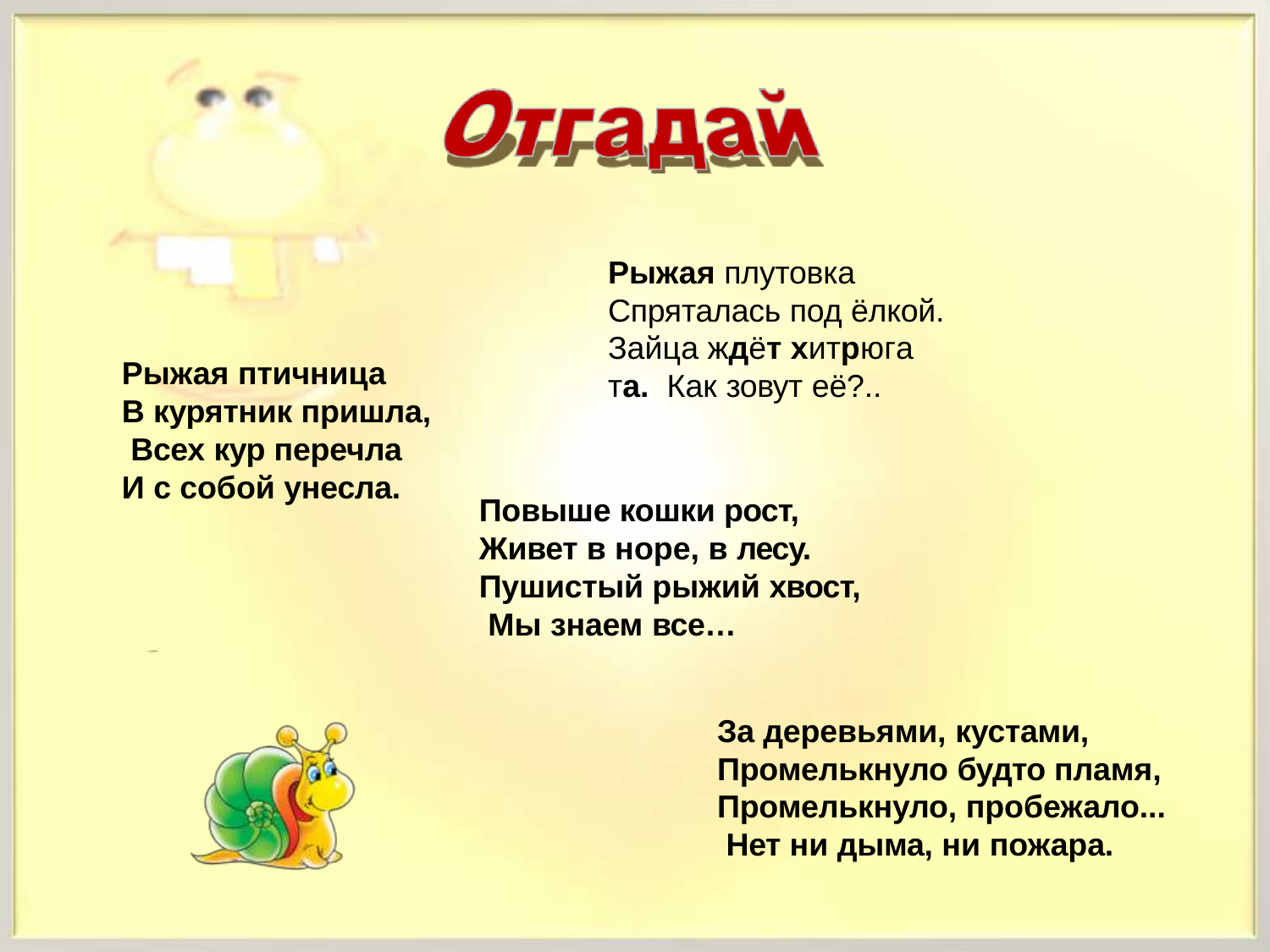

# Рыжая плутовка  Спряталась под ёлкой.  Зайца ждёт хитрюга	та.  Как зовут её?..
Рыжая птичница
В курятник пришла,  Всех кур перечла
И с собой унесла.
Повыше кошки рост,  Живет в норе, в лесу.  Пушистый рыжий хвост,  Мы знаем все…

За деревьями, кустами,  Промелькнуло будто пламя,  Промелькнуло, пробежало...  Нет ни дыма, ни пожара.